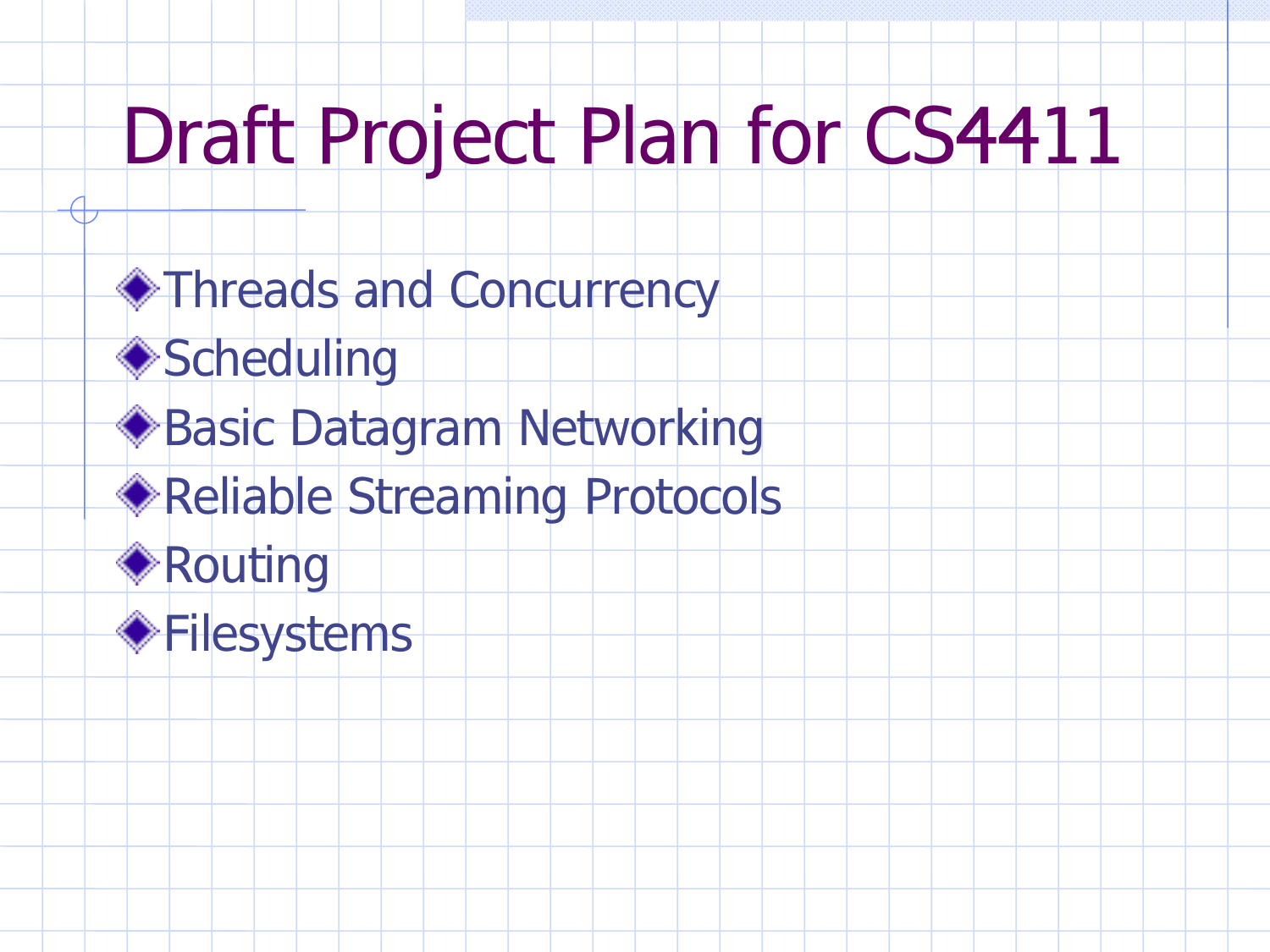

# Draft Project Plan for CS4411
Threads and Concurrency
Scheduling
Basic Datagram Networking
Reliable Streaming Protocols
Routing
Filesystems